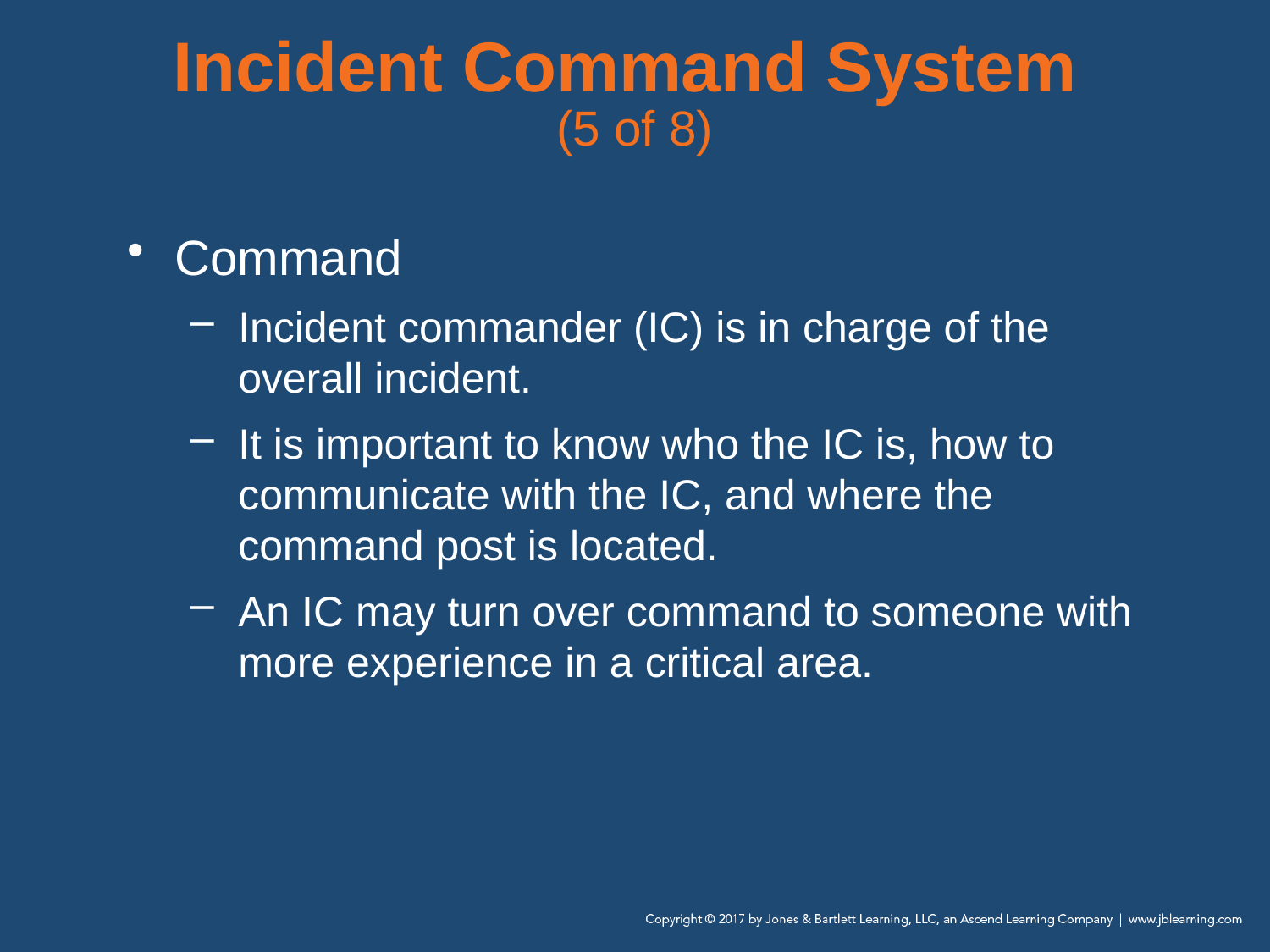

# Incident Command System (5 of 8)
Command
Incident commander (IC) is in charge of the overall incident.
It is important to know who the IC is, how to communicate with the IC, and where the command post is located.
An IC may turn over command to someone with more experience in a critical area.